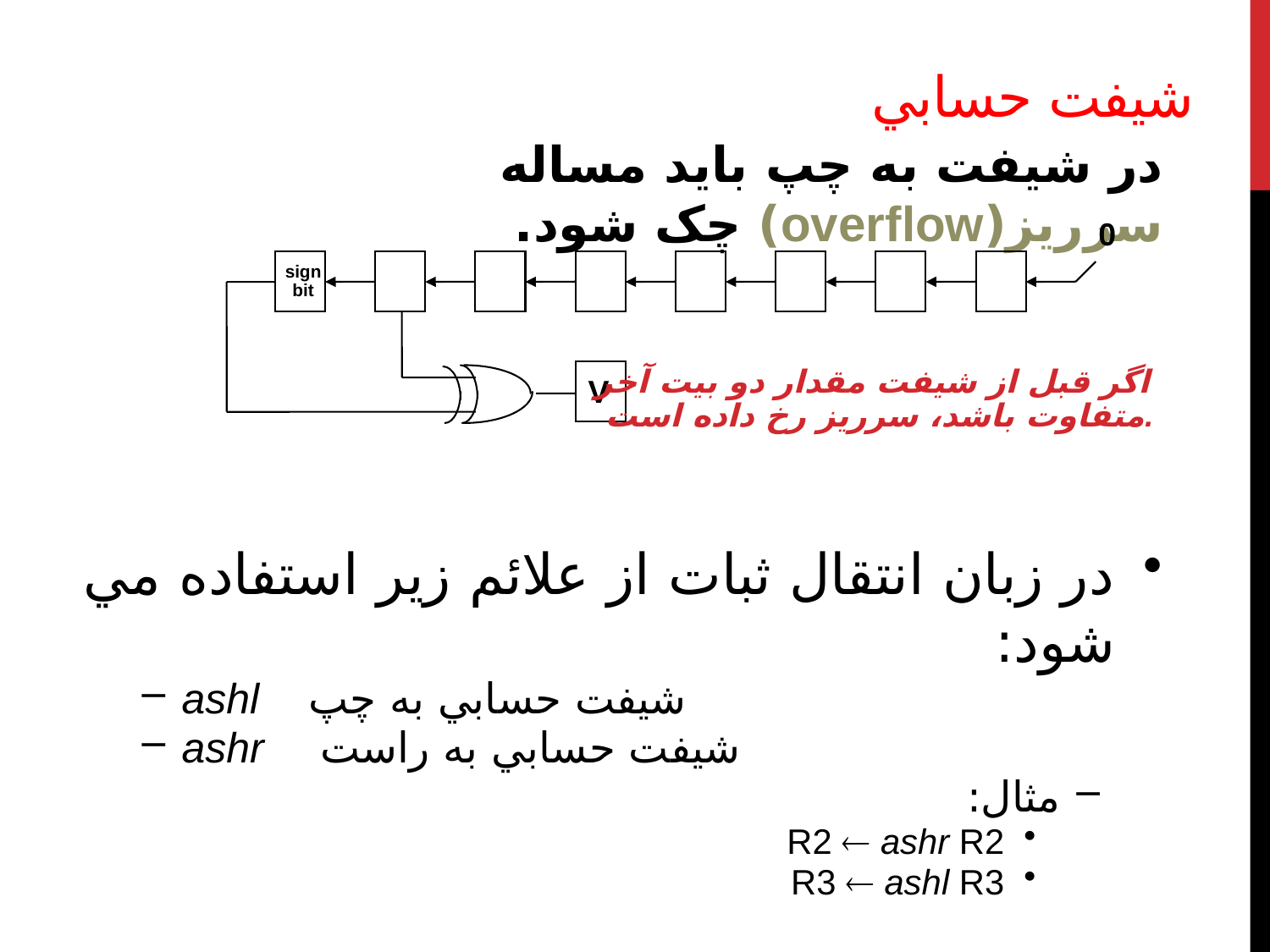

# شيفت حسابي
در شيفت به چپ بايد مساله سرريز(overflow) چک شود.
0

sign
bit

اگر قبل از شيفت مقدار دو بيت آخر
 متفاوت باشد، سرريز رخ داده است.

V

در زبان انتقال ثبات از علائم زير استفاده مي شود:
ashl  	شيفت حسابي به چپ
ashr	 شيفت حسابي به راست
مثال:
R2 ← ashr R2
R3 ← ashl R3